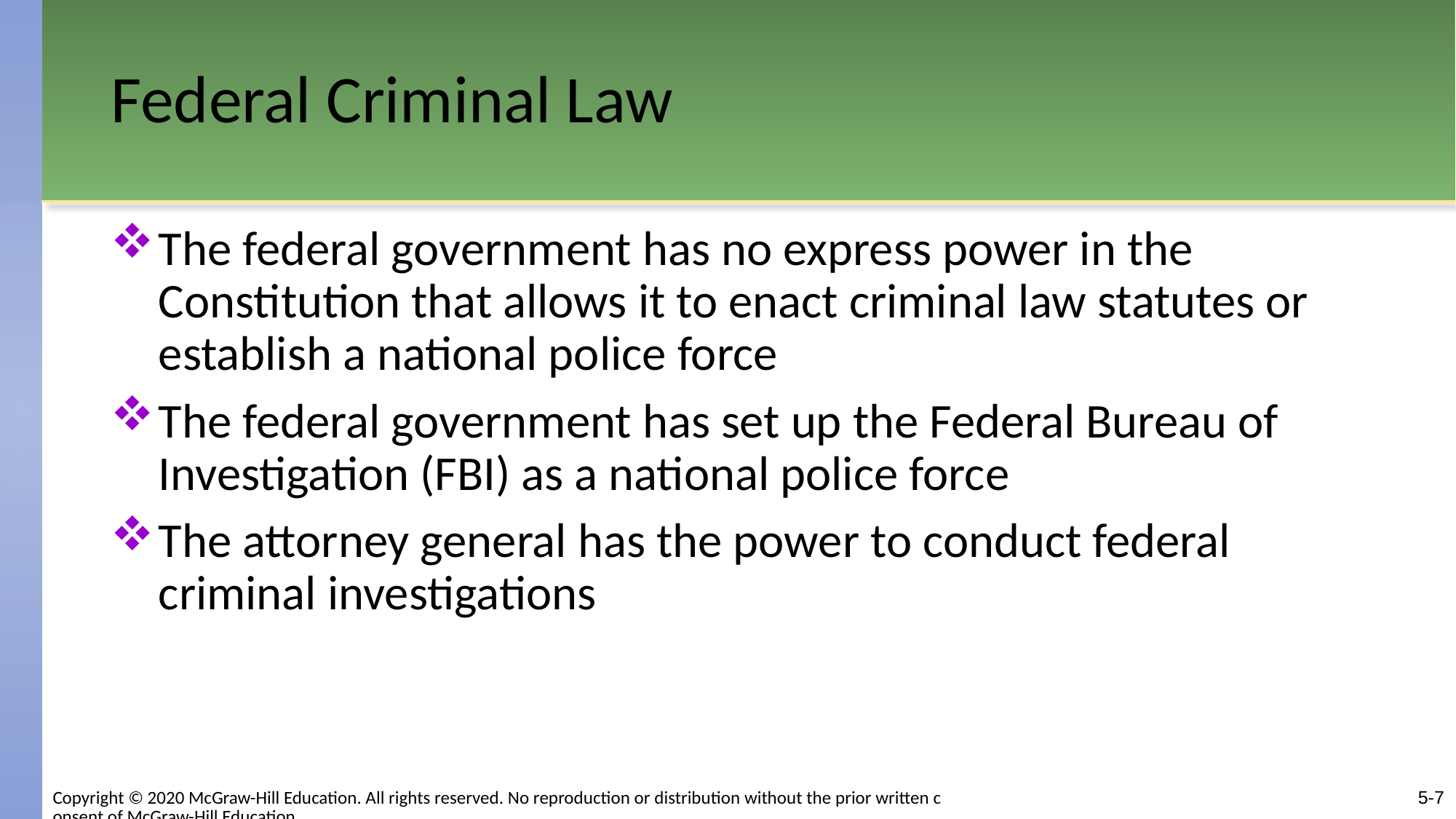

# Federal Criminal Law
The federal government has no express power in the Constitution that allows it to enact criminal law statutes or establish a national police force
The federal government has set up the Federal Bureau of Investigation (FBI) as a national police force
The attorney general has the power to conduct federal criminal investigations
Copyright © 2020 McGraw-Hill Education. All rights reserved. No reproduction or distribution without the prior written consent of McGraw-Hill Education.
5-7